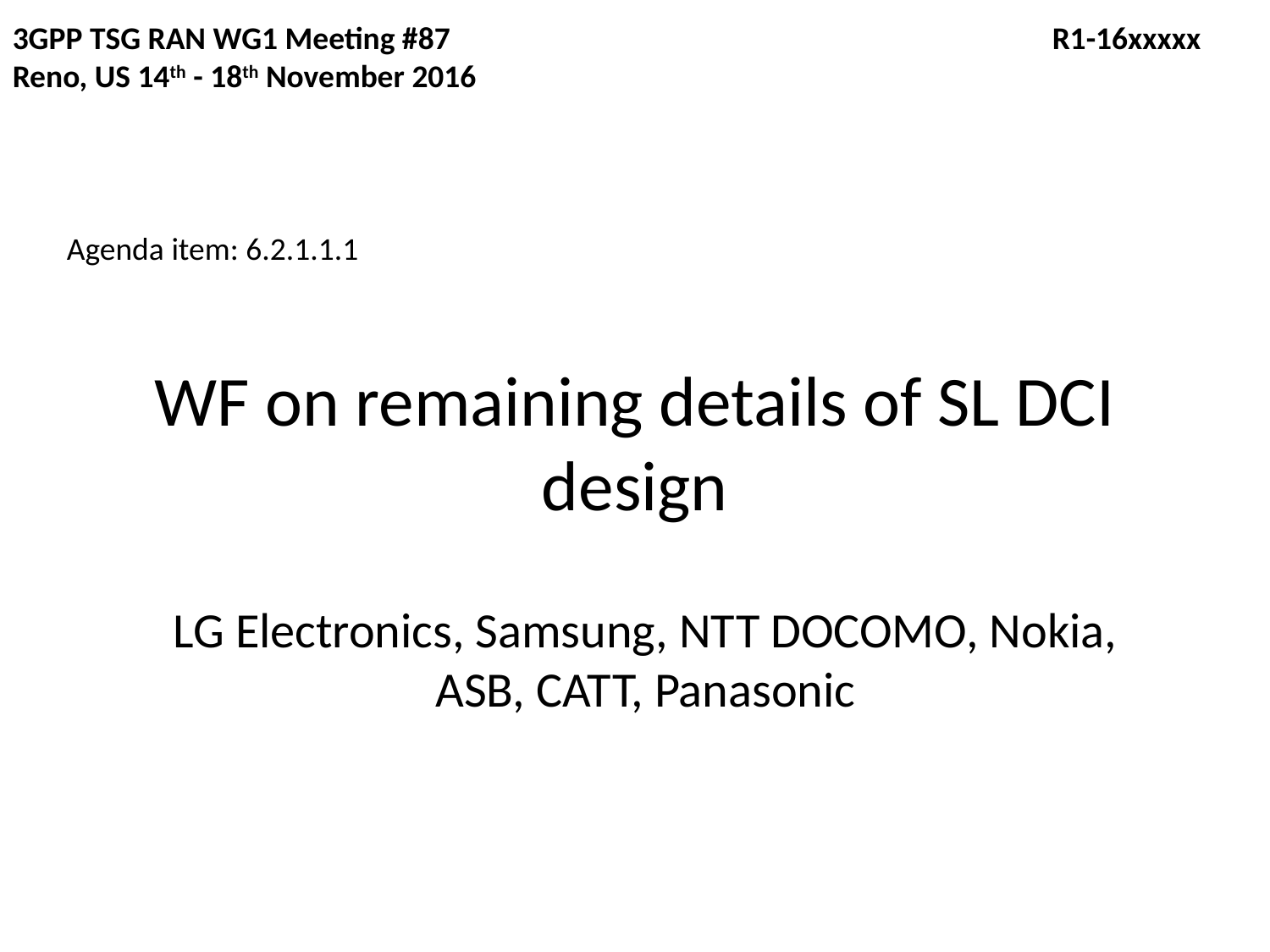

3GPP TSG RAN WG1 Meeting #87				                     R1-16xxxxx
Reno, US 14th - 18th November 2016
Agenda item: 6.2.1.1.1
# WF on remaining details of SL DCI design
LG Electronics, Samsung, NTT DOCOMO, Nokia, ASB, CATT, Panasonic